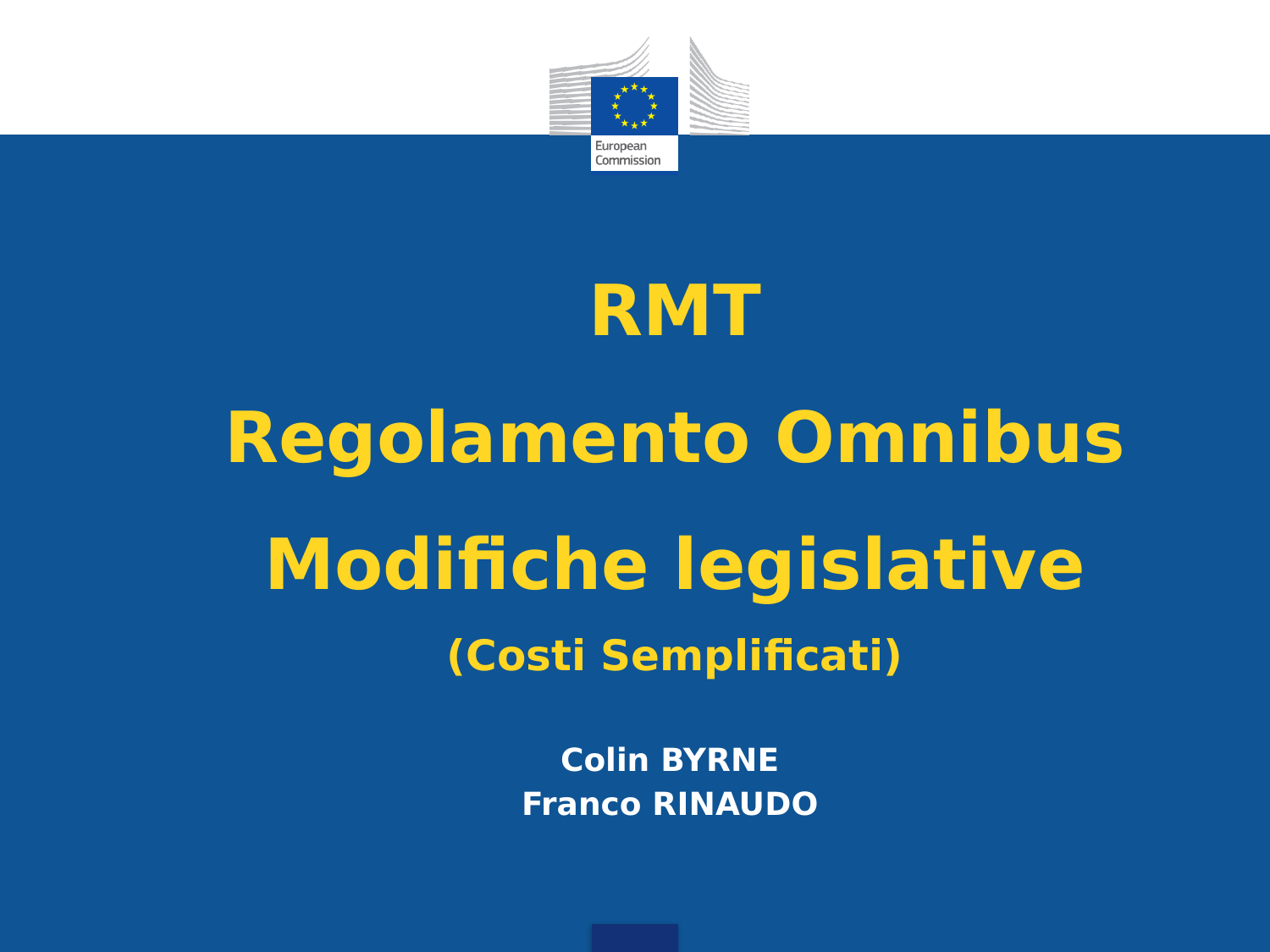

# RMT Regolamento Omnibus Modifiche legislative (Costi Semplificati)

Colin BYRNE
Franco RINAUDO